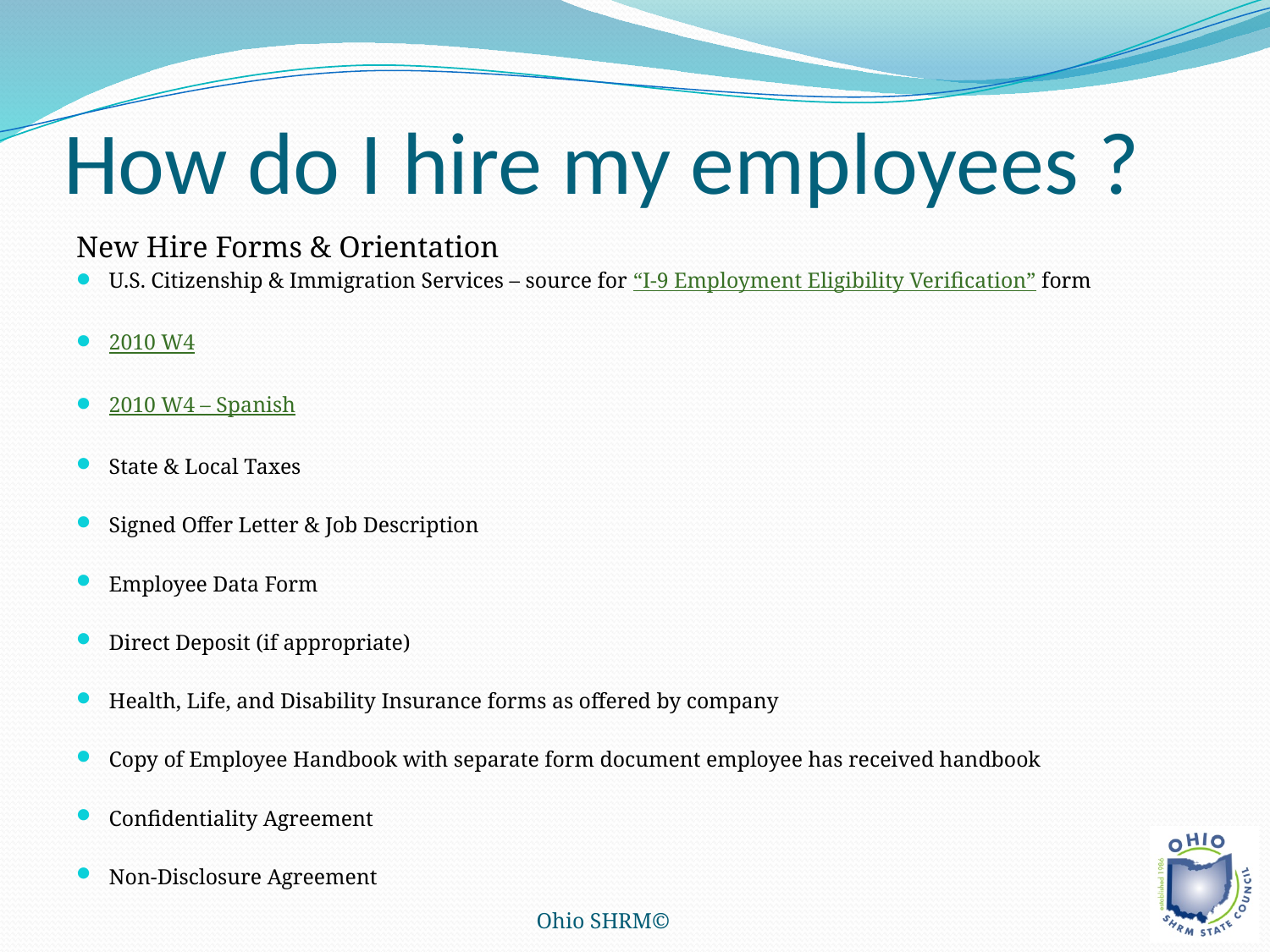

# How do I hire my employees ?
New Hire Forms & Orientation
U.S. Citizenship & Immigration Services – source for “I-9 Employment Eligibility Verification” form

2010 W4

2010 W4 – Spanish

State & Local Taxes

Signed Offer Letter & Job Description

Employee Data Form

Direct Deposit (if appropriate)

Health, Life, and Disability Insurance forms as offered by company

Copy of Employee Handbook with separate form document employee has received handbook

Confidentiality Agreement

Non-Disclosure Agreement
Ohio SHRM©